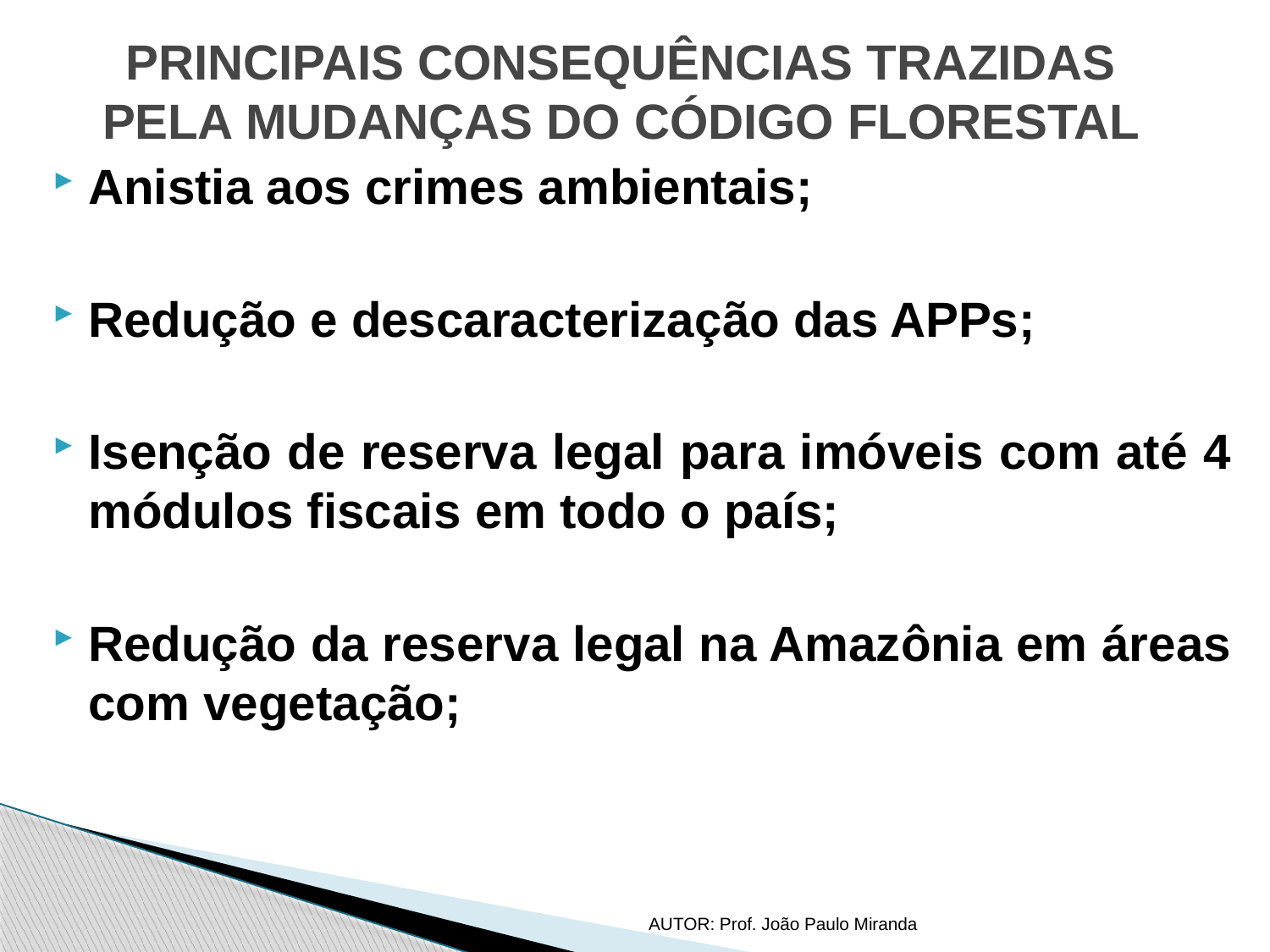

PRINCIPAIS CONSEQUÊNCIAS TRAZIDAS PELA MUDANÇAS DO CÓDIGO FLORESTAL
Anistia aos crimes ambientais;

Redução e descaracterização das APPs;

Isenção de reserva legal para imóveis com até 4 módulos fiscais em todo o país;

Redução da reserva legal na Amazônia em áreas com vegetação;
AUTOR: Prof. João Paulo Miranda